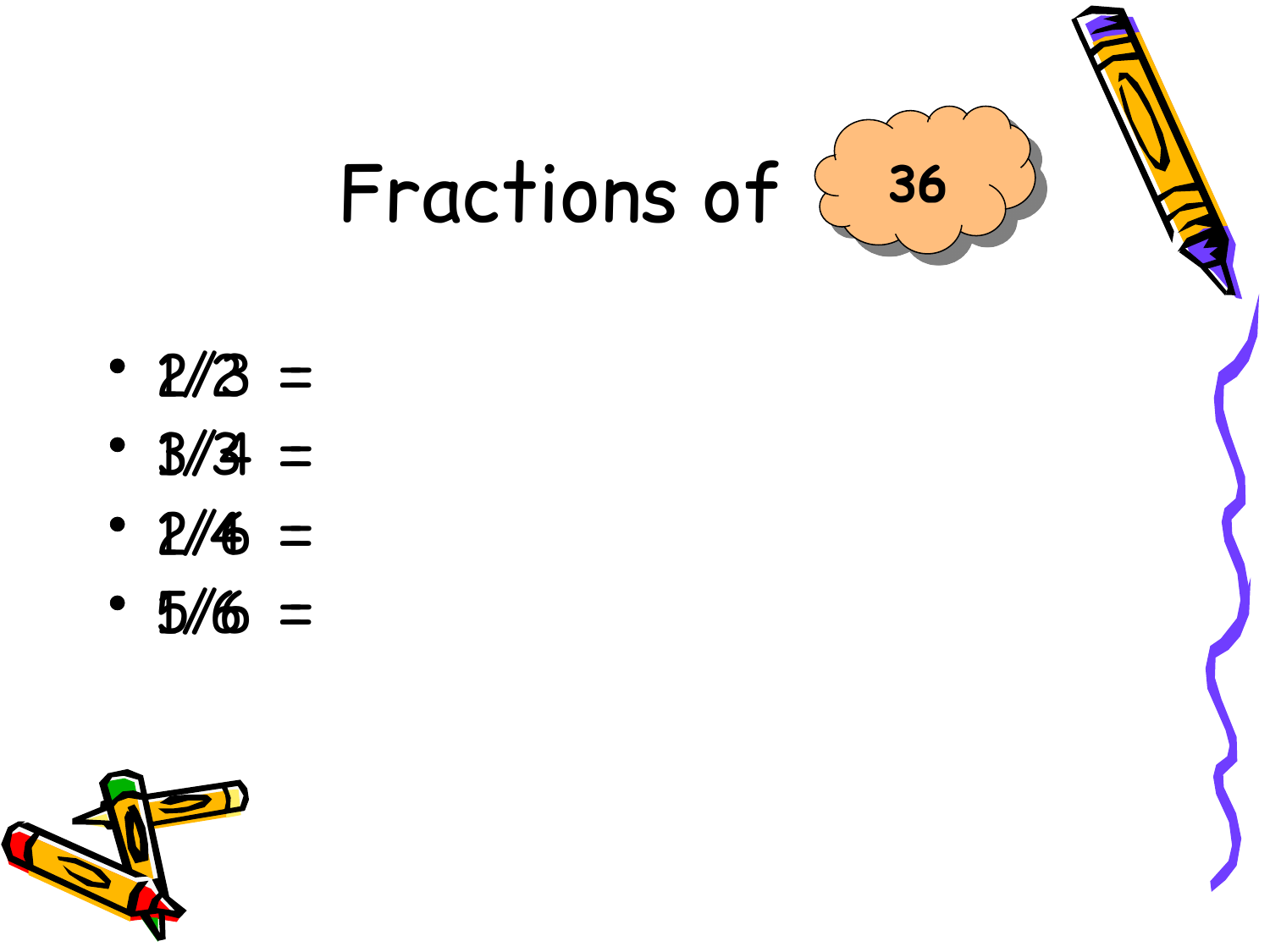

# Fractions of

36

1/2  =
1/3  =
1/4  =
1/6  =

2/3  =
3/4  =
2/6  =
5/6  =